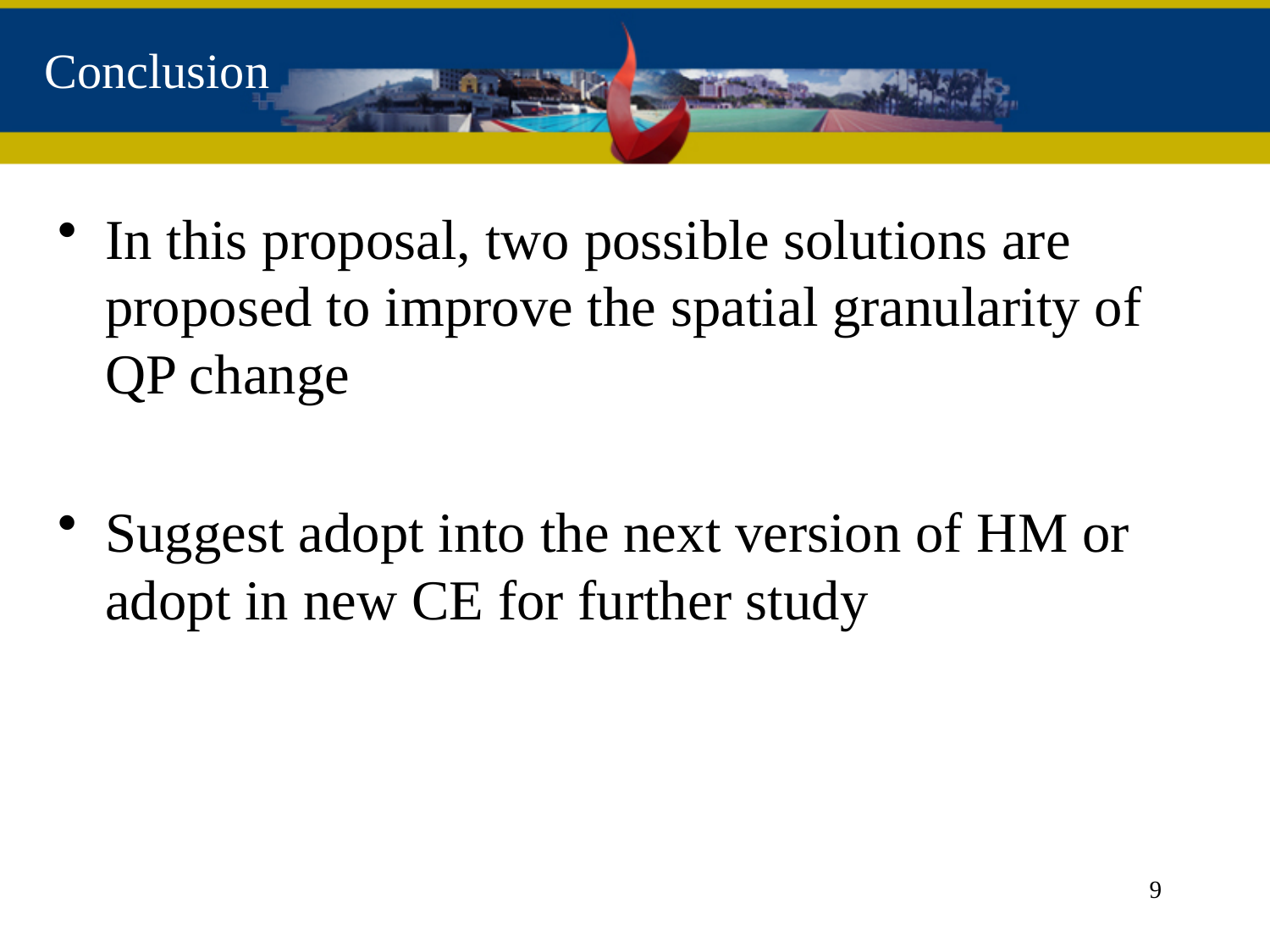

# Conclusion
In this proposal, two possible solutions are proposed to improve the spatial granularity of QP change

Suggest adopt into the next version of HM or adopt in new CE for further study

9